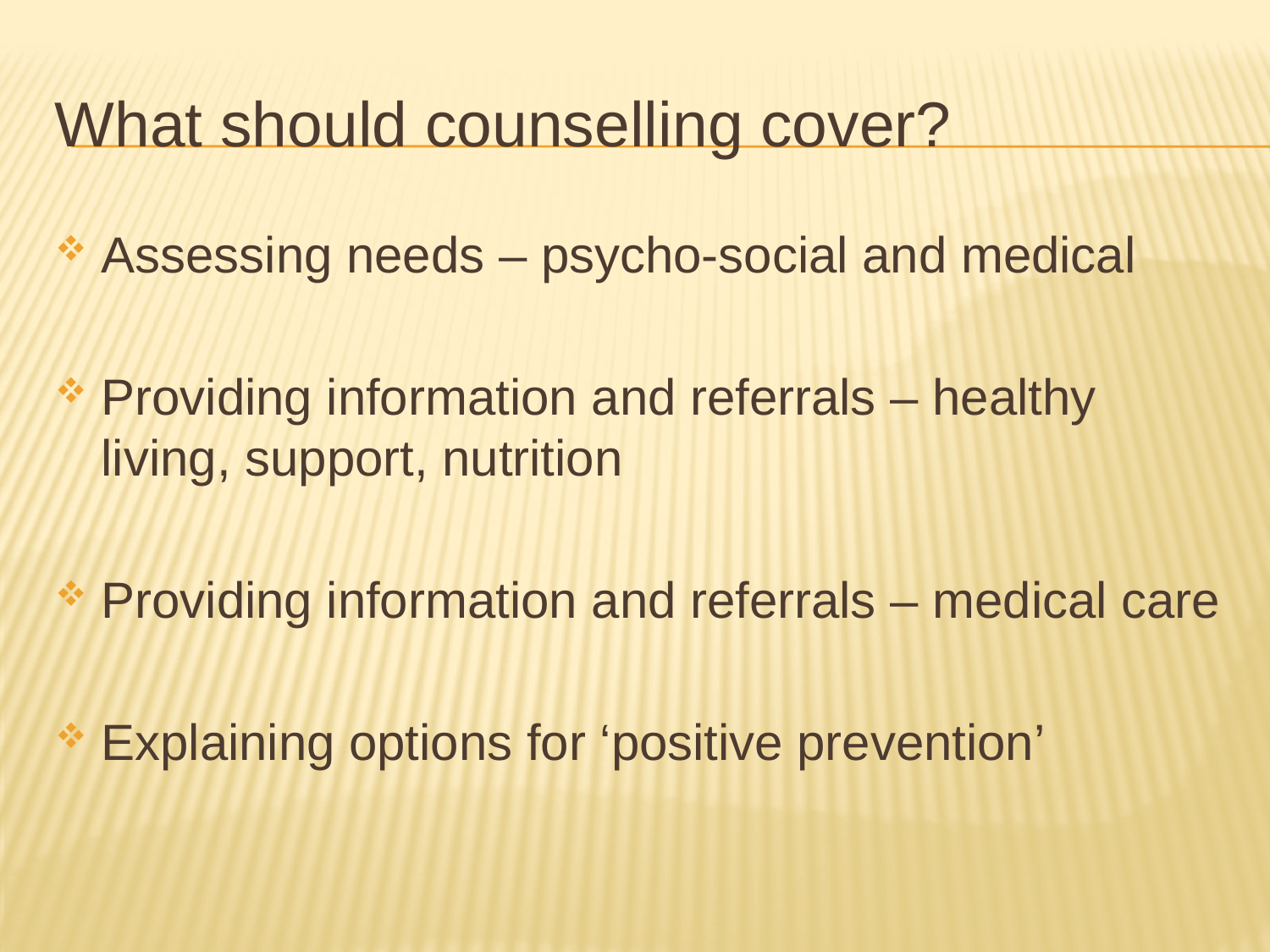

# What should counselling cover?
Assessing needs – psycho-social and medical

Providing information and referrals – healthy living, support, nutrition

Providing information and referrals – medical care

Explaining options for ‘positive prevention’